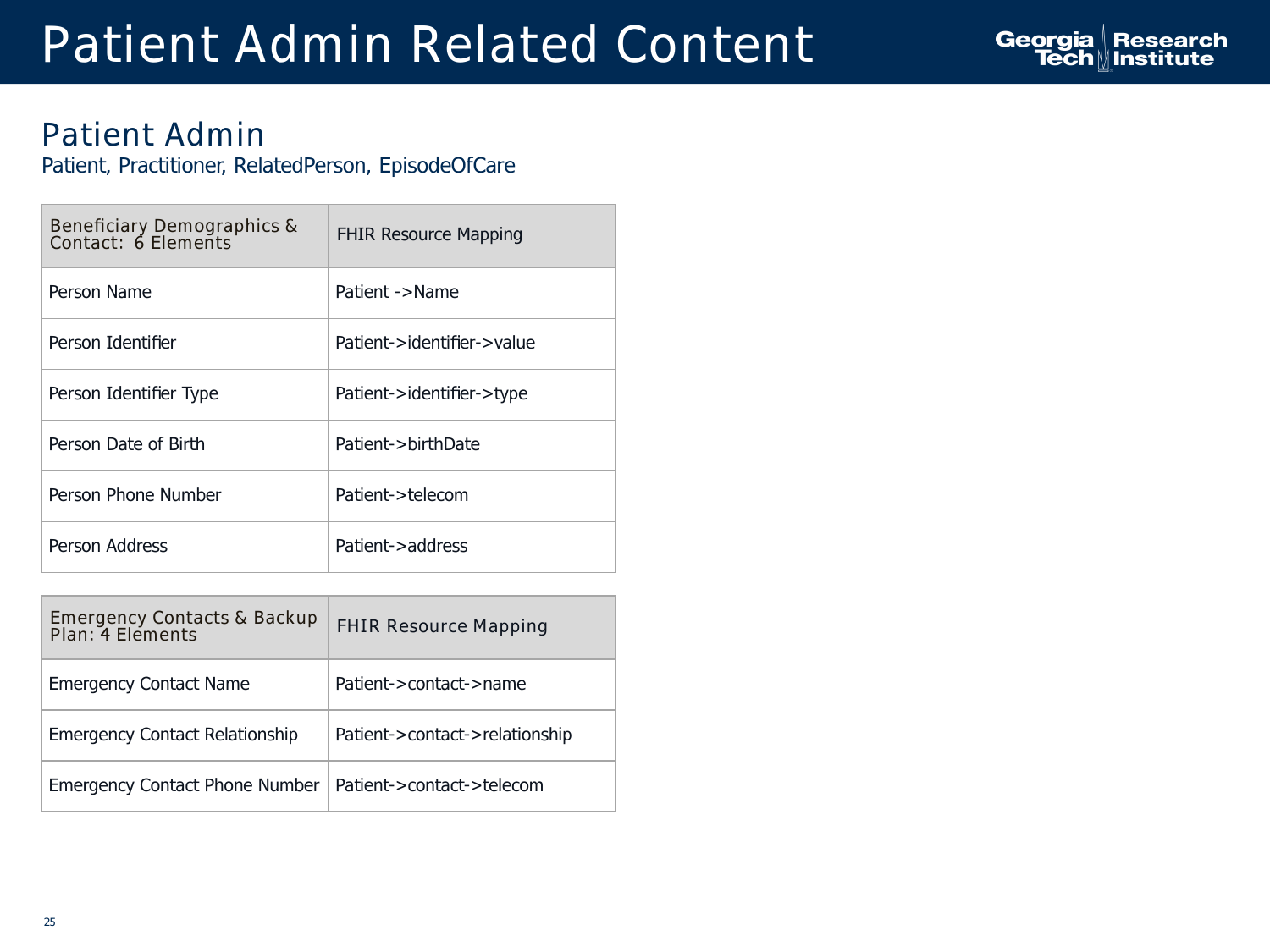

# Patient Admin Related Content

Patient Admin
Patient, Practitioner, RelatedPerson, EpisodeOfCare

| Beneficiary Demographics & Contact: 6 Elements | FHIR Resource Mapping |
| --- | --- |
| Person Name | Patient ->Name |
| Person Identifier | Patient->identifier->value |
| Person Identifier Type | Patient->identifier->type |
| Person Date of Birth | Patient->birthDate |
| Person Phone Number | Patient->telecom |
| Person Address | Patient->address |
| Emergency Contacts & Backup Plan: 4 Elements | FHIR Resource Mapping |
| --- | --- |
| Emergency Contact Name | Patient->contact->name |
| Emergency Contact Relationship | Patient->contact->relationship |
| Emergency Contact Phone Number | Patient->contact->telecom |